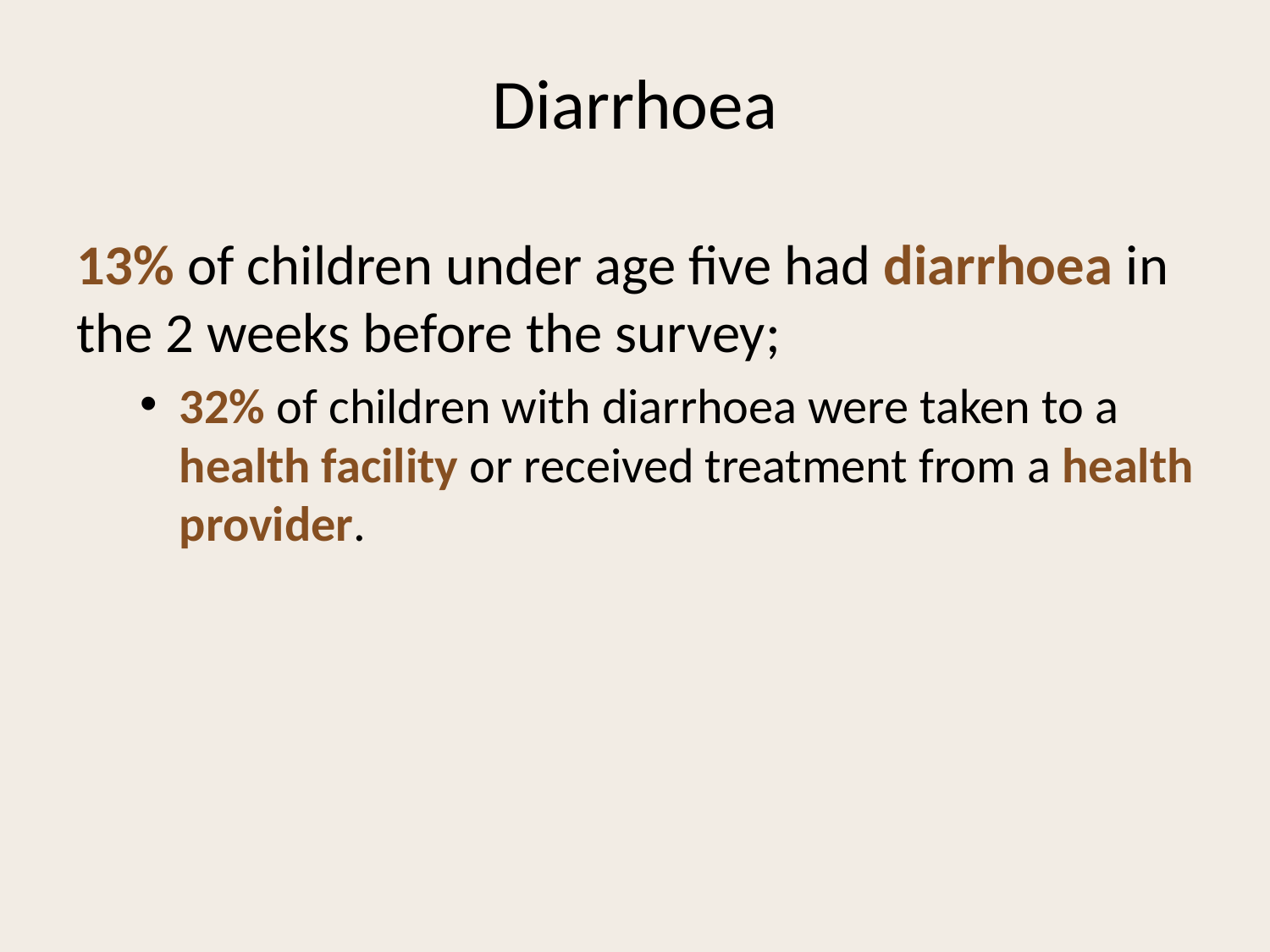

# Diarrhoea
13% of children under age five had diarrhoea in the 2 weeks before the survey;
32% of children with diarrhoea were taken to a health facility or received treatment from a health provider.